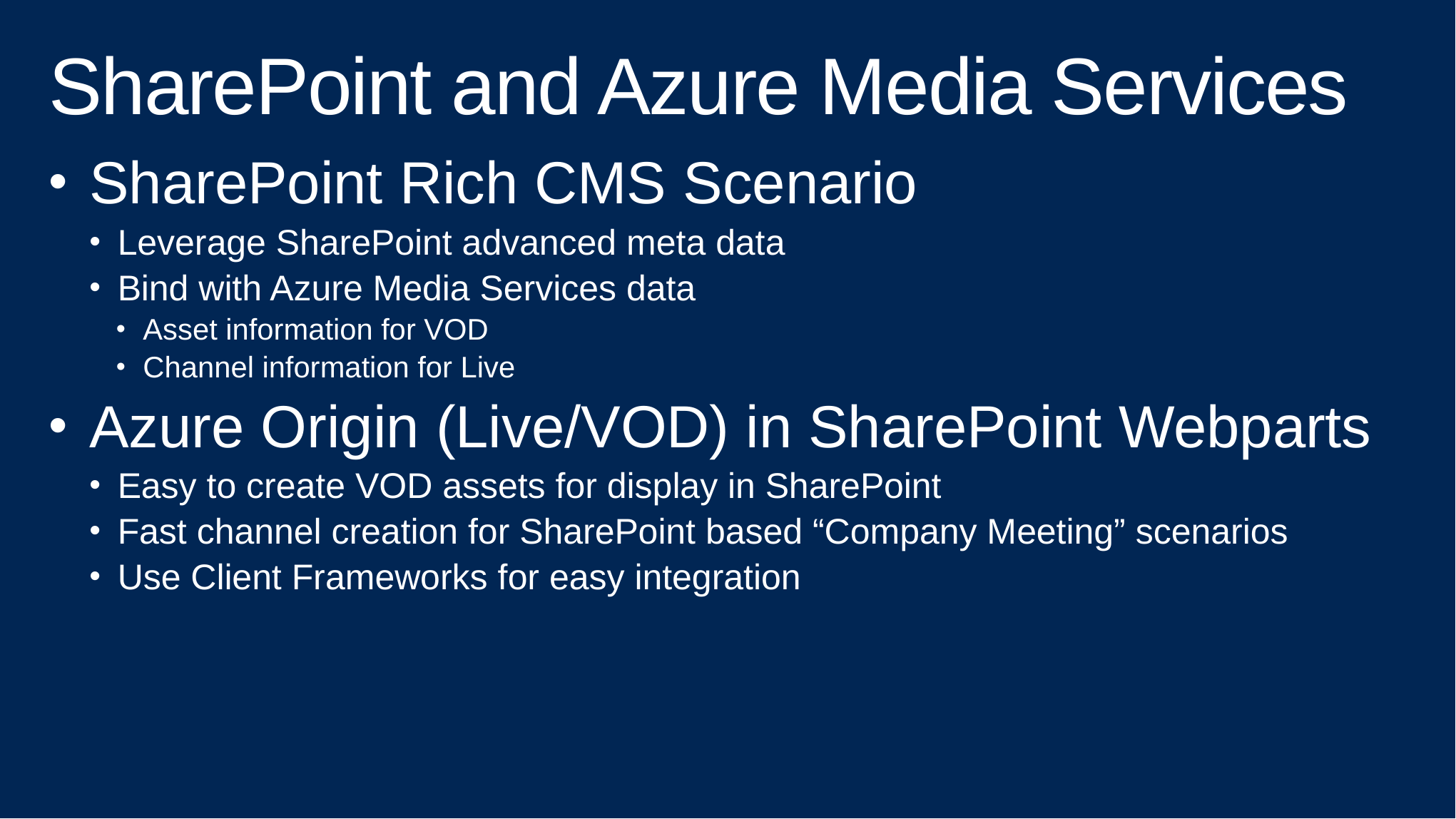

# SharePoint and Azure Media Services
SharePoint Rich CMS Scenario
Leverage SharePoint advanced meta data
Bind with Azure Media Services data
Asset information for VOD
Channel information for Live
Azure Origin (Live/VOD) in SharePoint Webparts
Easy to create VOD assets for display in SharePoint
Fast channel creation for SharePoint based “Company Meeting” scenarios
Use Client Frameworks for easy integration